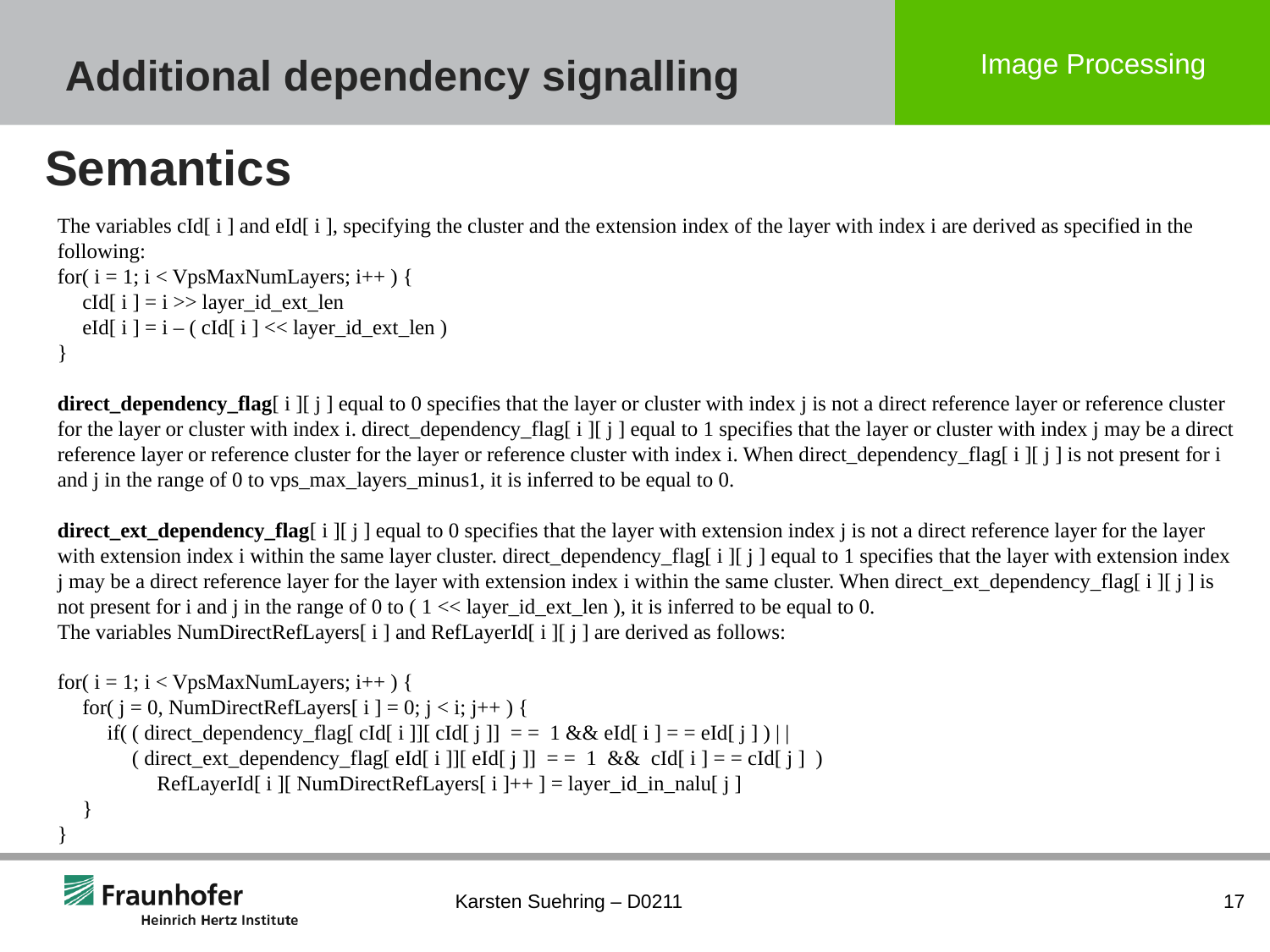

# Additional dependency signalling
Semantics
The variables cId[ i ] and eId[ i ], specifying the cluster and the extension index of the layer with index i are derived as specified in the following:
for( i = 1; i < VpsMaxNumLayers; i++ ) {
	cId[ i ] = i >> layer_id_ext_len
	eId[ i ] = i – ( cId[ i ] << layer_id_ext_len )
}

direct_dependency_flag[ i ][ j ] equal to 0 specifies that the layer or cluster with index j is not a direct reference layer or reference cluster for the layer or cluster with index i. direct_dependency_flag[ i ][ j ] equal to 1 specifies that the layer or cluster with index j may be a direct reference layer or reference cluster for the layer or reference cluster with index i. When direct_dependency_flag[ i ][ j ] is not present for i and j in the range of 0 to vps_max_layers_minus1, it is inferred to be equal to 0.

direct_ext_dependency_flag[ i ][ j ] equal to 0 specifies that the layer with extension index j is not a direct reference layer for the layer with extension index i within the same layer cluster. direct_dependency_flag[ i ][ j ] equal to 1 specifies that the layer with extension index j may be a direct reference layer for the layer with extension index i within the same cluster. When direct_ext_dependency_flag[ i ][ j ] is not present for i and j in the range of 0 to ( 1 << layer_id_ext_len ), it is inferred to be equal to 0.
The variables NumDirectRefLayers[ i ] and RefLayerId[ i ][ j ] are derived as follows:

for( i = 1; i < VpsMaxNumLayers; i++ ) {
	for( j = 0, NumDirectRefLayers[ i ] = 0; j < i; j++ ) {
		if(	( direct_dependency_flag[ cId[ i ]][ cId[ j ]]  = =  1 && eId[ i ] = = eId[ j ] ) | |
			( direct_ext_dependency_flag[ eId[ i ]][ eId[ j ]]  = =  1  &&  cId[ i ] = = cId[ j ]  )
				RefLayerId[ i ][ NumDirectRefLayers[ i ]++ ] = layer_id_in_nalu[ j ]
	}
}
Karsten Suehring – D0211
17